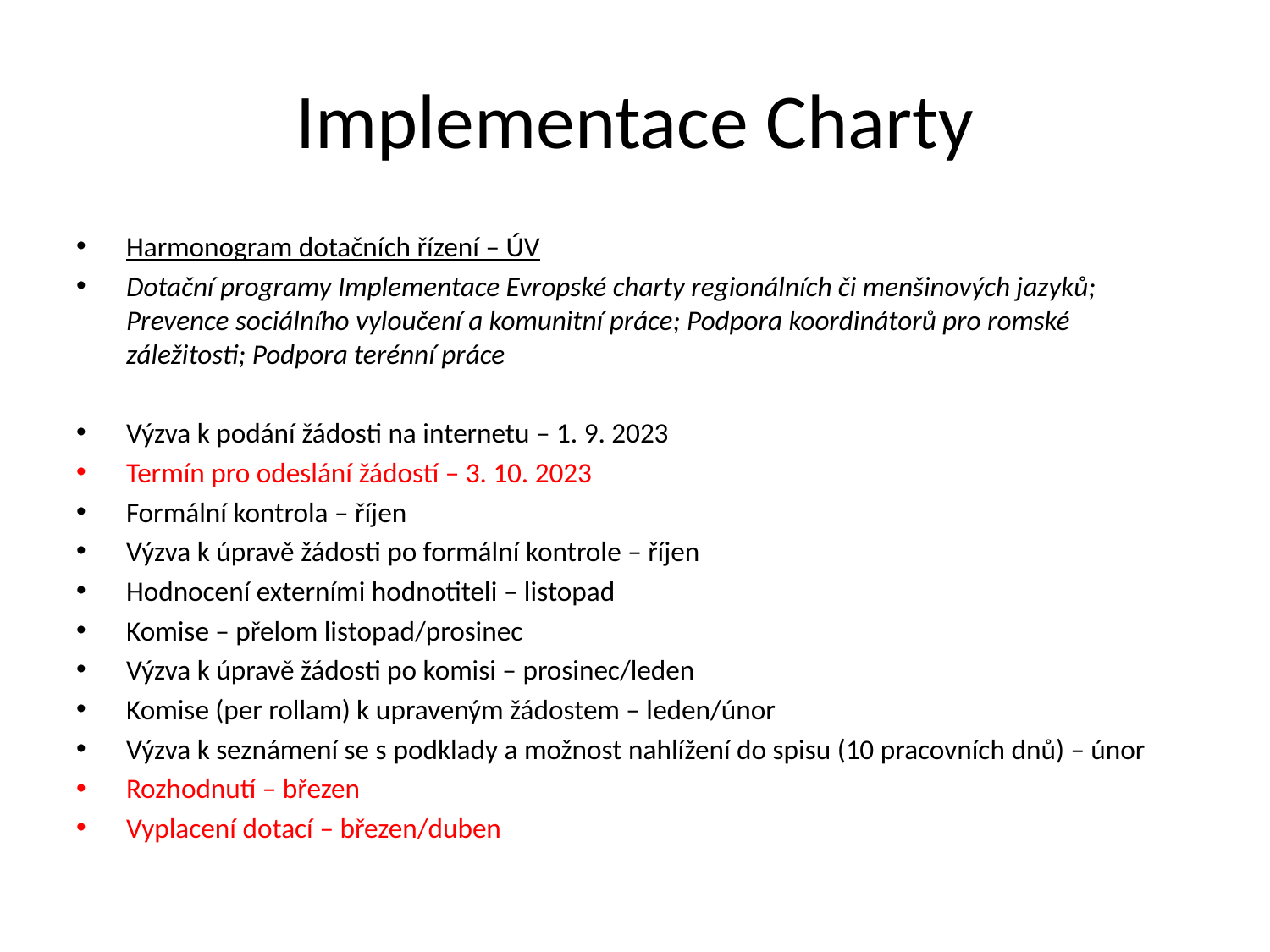

# Implementace Charty
Harmonogram dotačních řízení – ÚV
Dotační programy Implementace Evropské charty regionálních či menšinových jazyků; Prevence sociálního vyloučení a komunitní práce; Podpora koordinátorů pro romské záležitosti; Podpora terénní práce

Výzva k podání žádosti na internetu – 1. 9. 2023
Termín pro odeslání žádostí – 3. 10. 2023
Formální kontrola – říjen
Výzva k úpravě žádosti po formální kontrole – říjen
Hodnocení externími hodnotiteli – listopad
Komise – přelom listopad/prosinec
Výzva k úpravě žádosti po komisi – prosinec/leden
Komise (per rollam) k upraveným žádostem – leden/únor
Výzva k seznámení se s podklady a možnost nahlížení do spisu (10 pracovních dnů) – únor
Rozhodnutí – březen
Vyplacení dotací – březen/duben